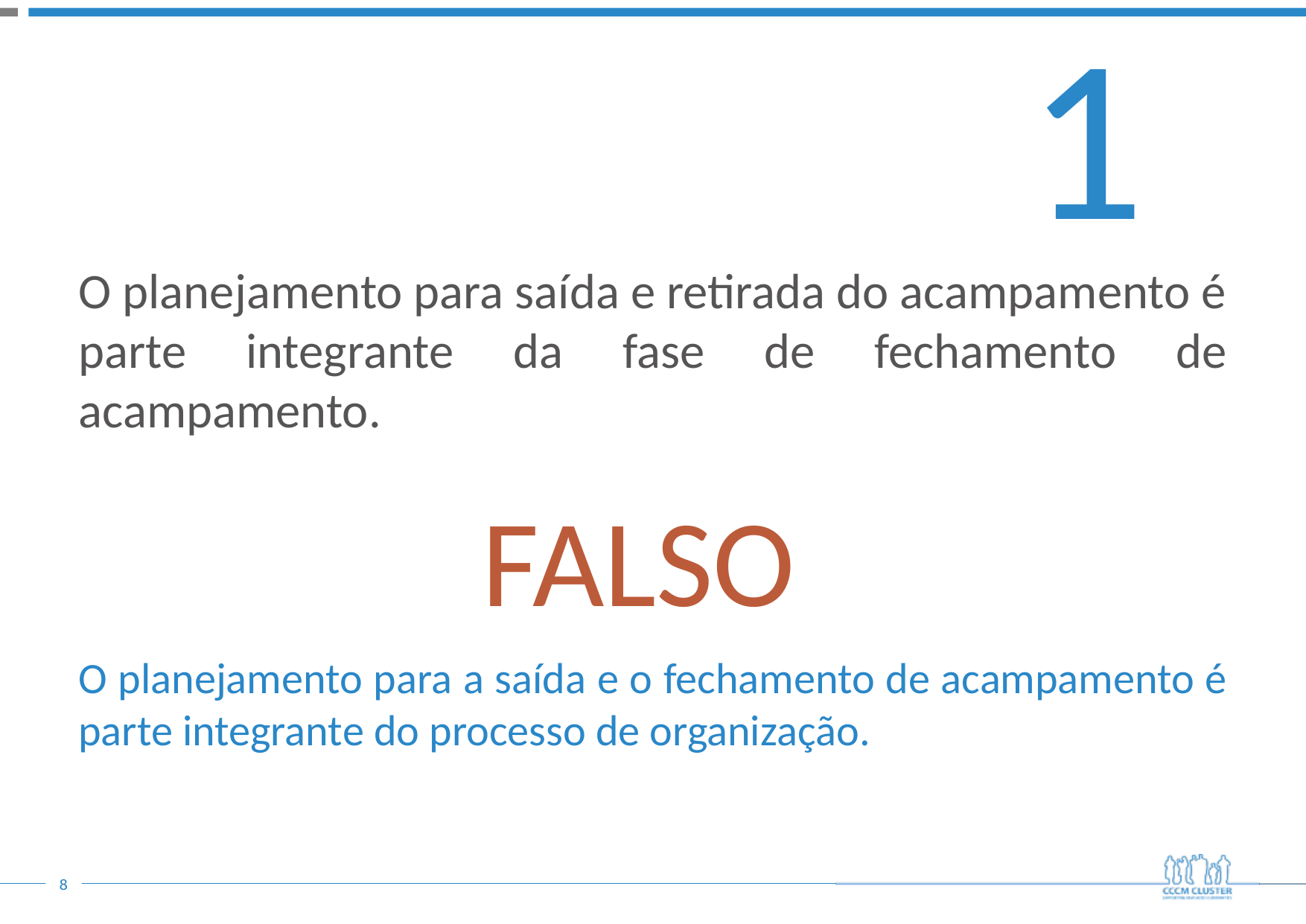

1
O planejamento para saída e retirada do acampamento é parte integrante da fase de fechamento de acampamento.
FALSO
O planejamento para a saída e o fechamento de acampamento é parte integrante do processo de organização.